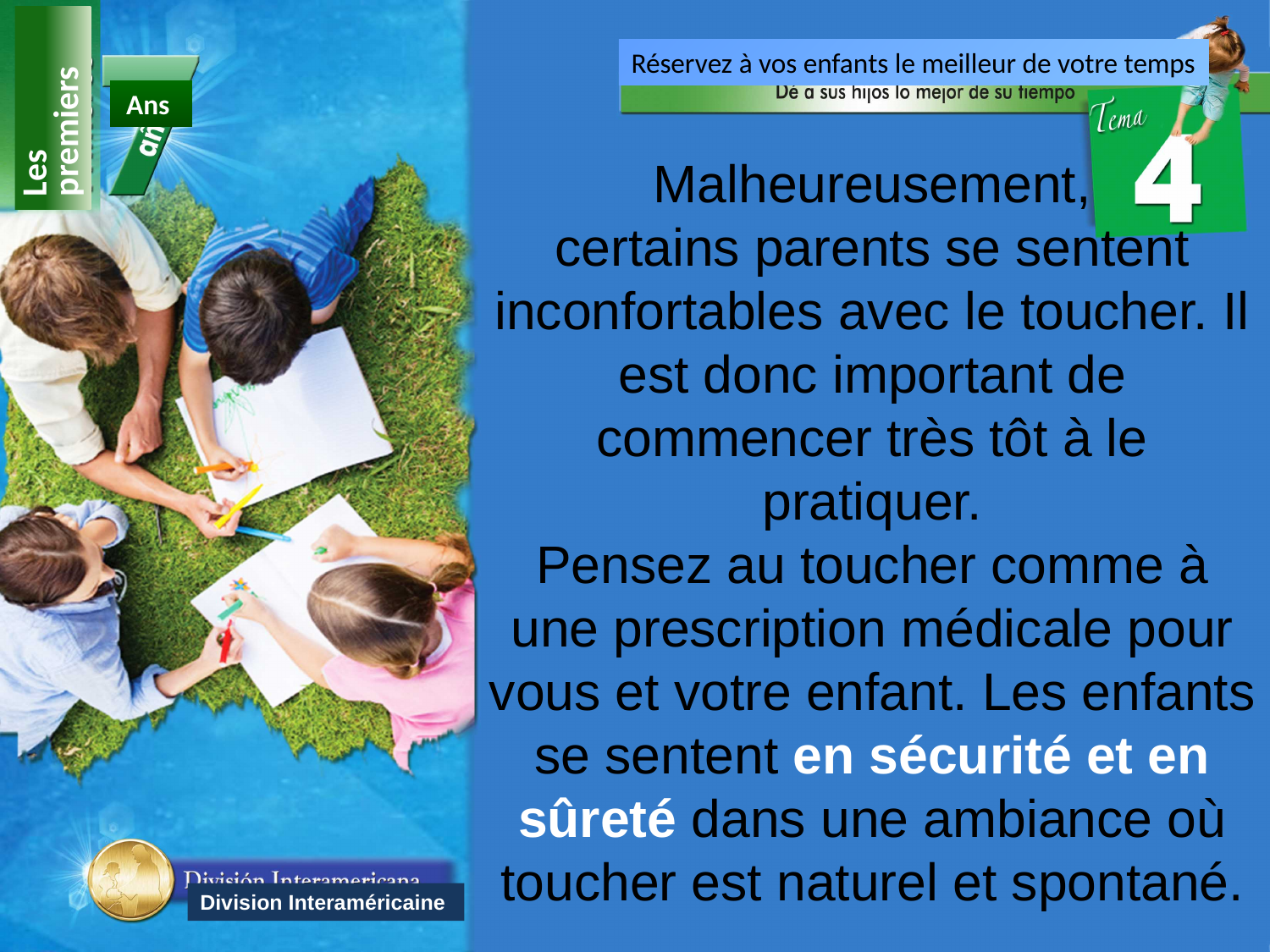

Réservez à vos enfants le meilleur de votre temps
Les premiers
Ans
Malheureusement,
certains parents se sentent inconfortables avec le toucher. Il est donc important de commencer très tôt à le pratiquer.
Pensez au toucher comme à une prescription médicale pour vous et votre enfant. Les enfants se sentent en sécurité et en sûreté dans une ambiance où toucher est naturel et spontané.
Division Interaméricaine